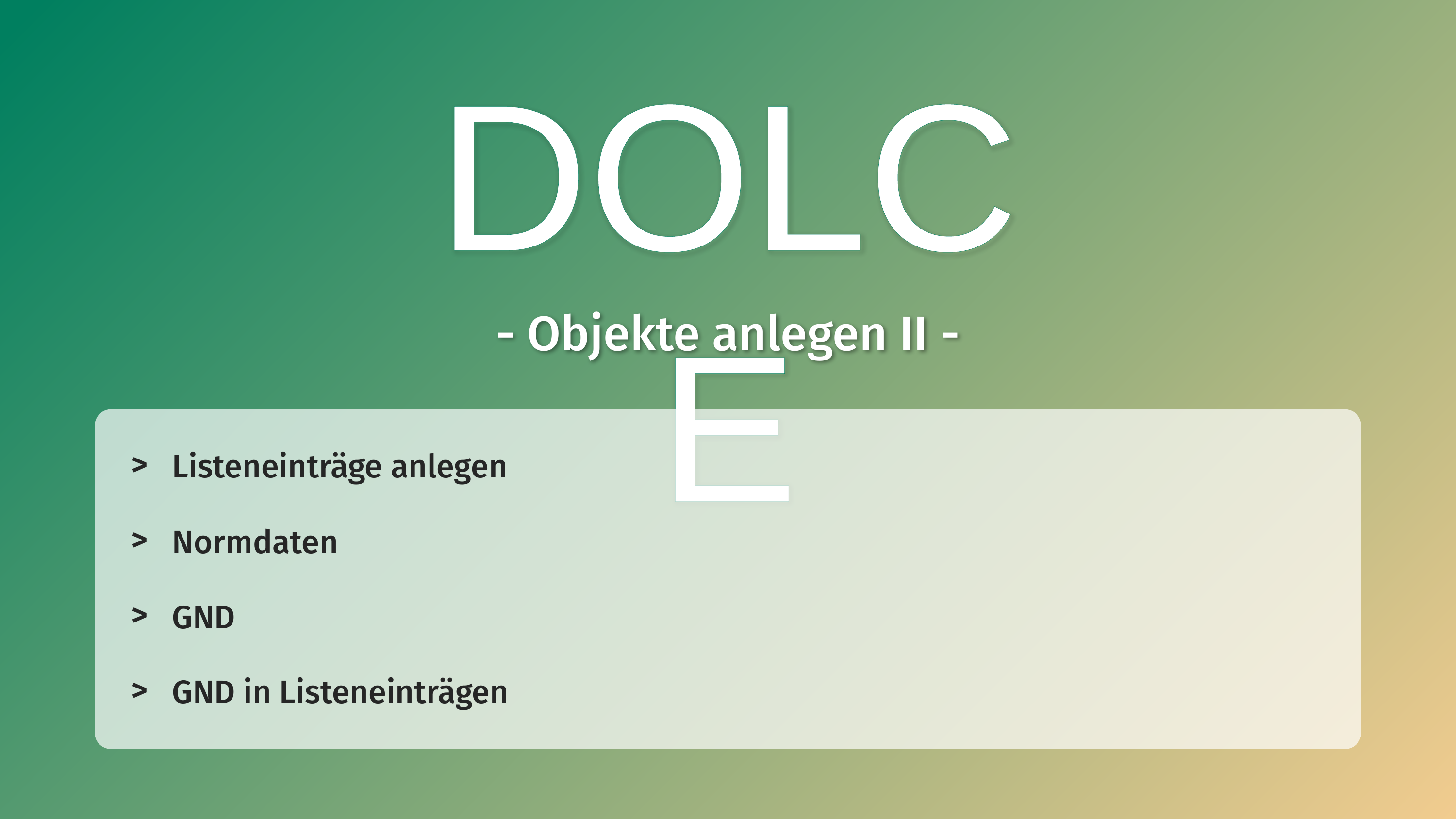

DOLCE(1)
DOLCE
- Objekte anlegen II -

Listeneinträge anlegen
Normdaten
GND
GND in Listeneinträgen